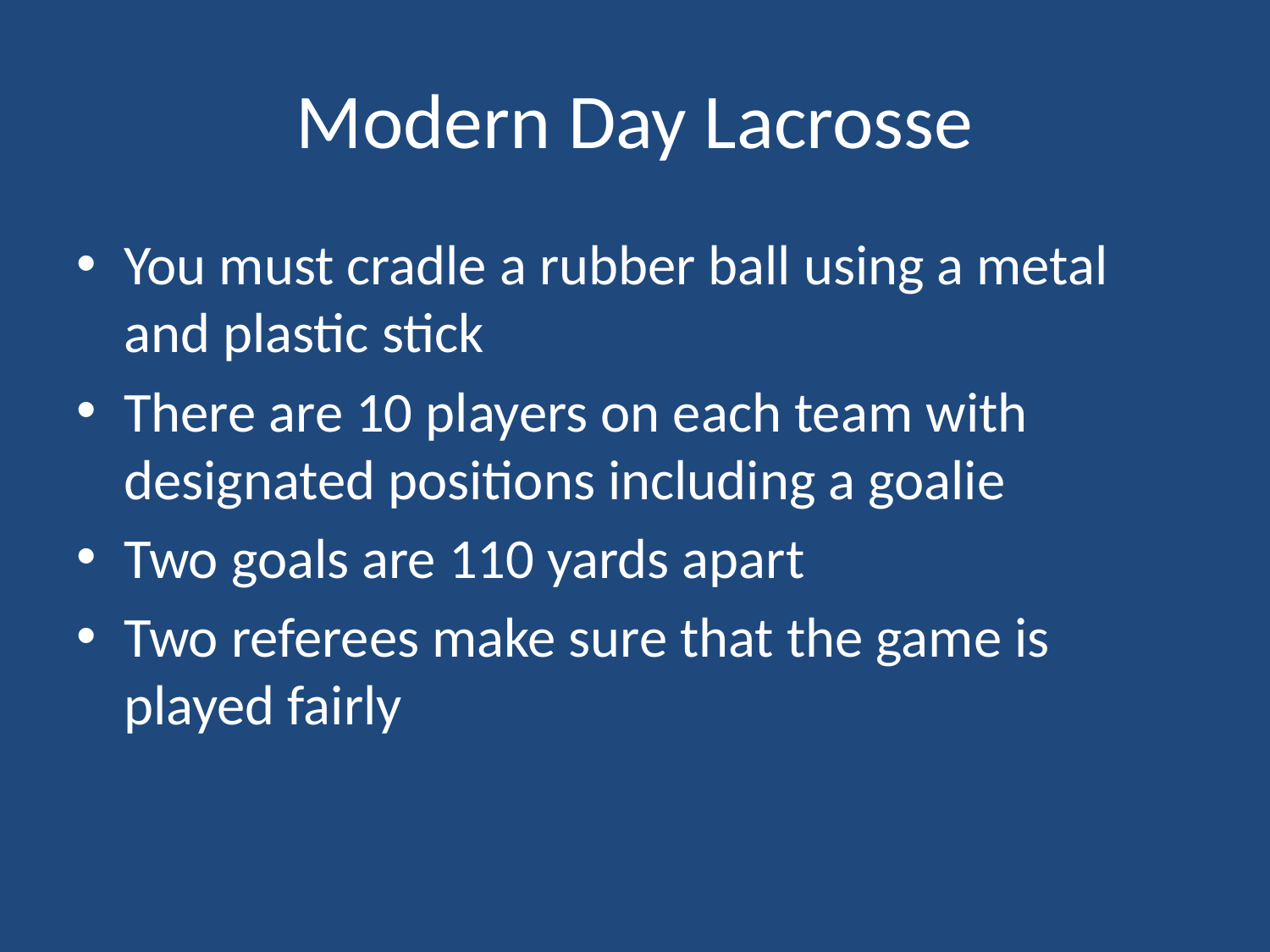

# Modern Day Lacrosse
You must cradle a rubber ball using a metal and plastic stick
There are 10 players on each team with designated positions including a goalie
Two goals are 110 yards apart
Two referees make sure that the game is played fairly